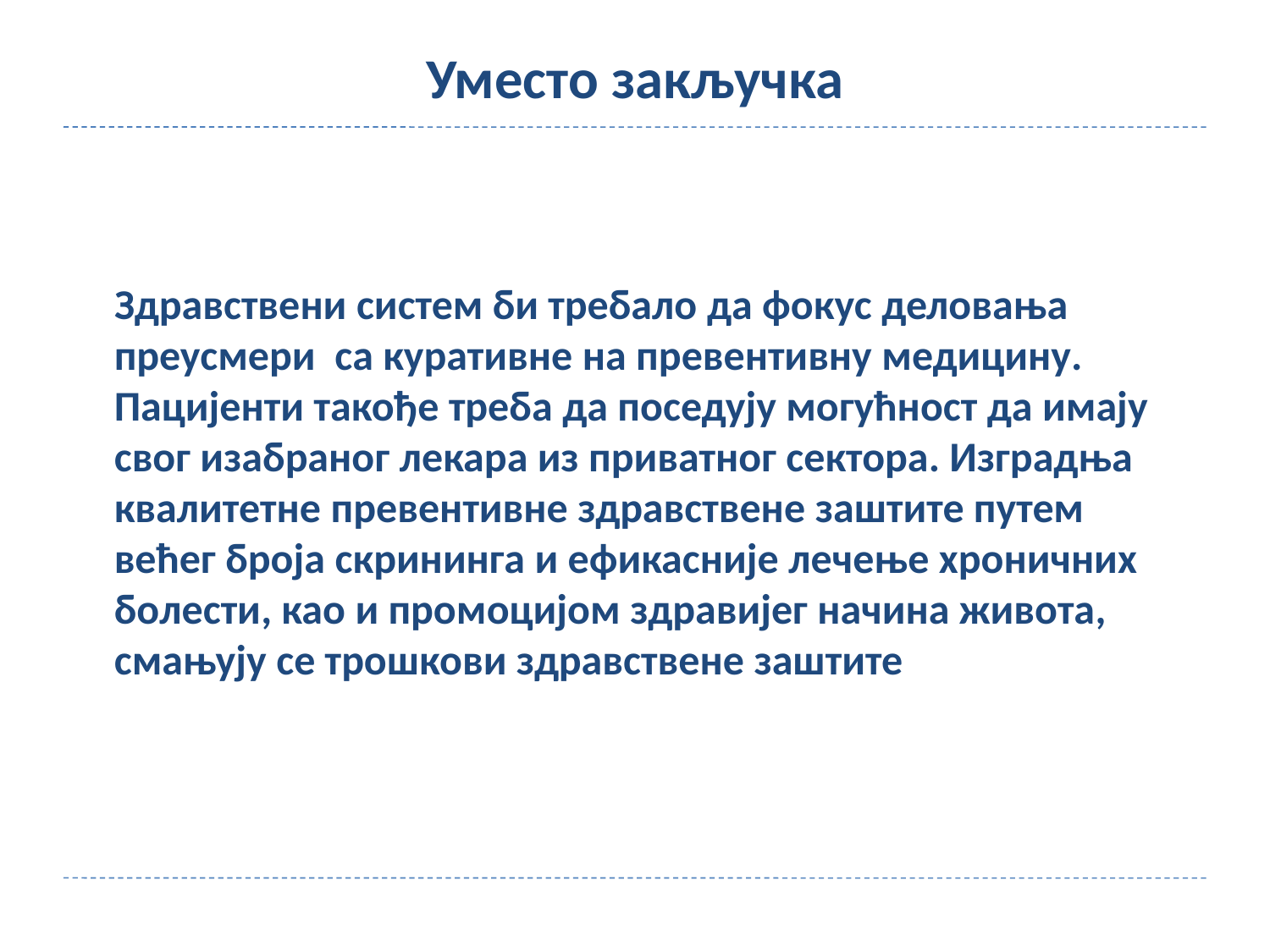

# Уместо закључка

    Здравствени систем би требало да фокус деловања преусмери  са куративне на превентивну медицину. Пацијенти такође треба да поседују могућност да имају свог изабраног лекара из приватног сектора. Изградња квалитетне превентивне здравствене заштите путем већег броја скрининга и ефикасније лечење хроничних болести, као и промоцијом здравијег начина живота, смањују се трошкови здравствене заштите